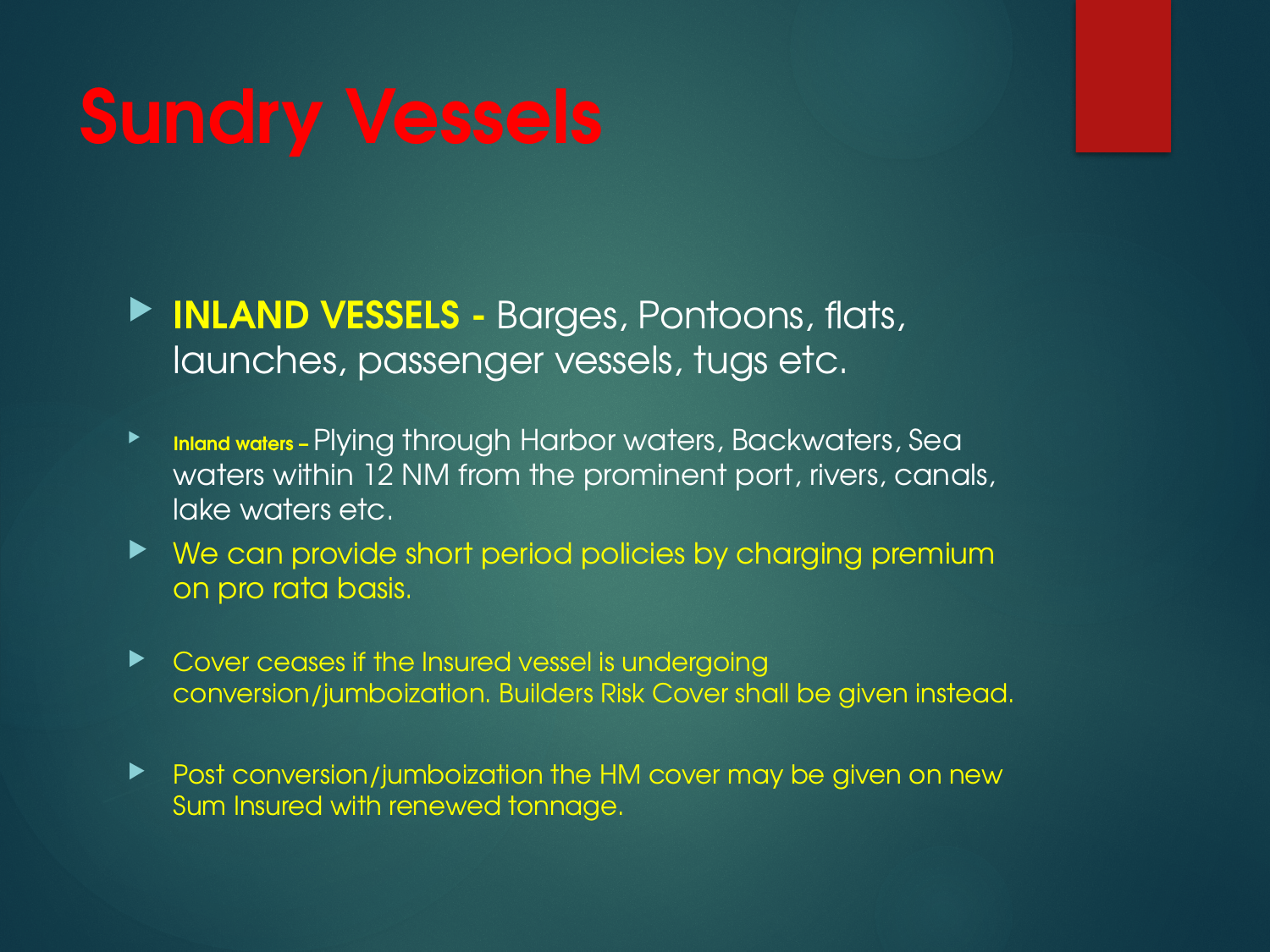

# Sundry Vessels
INLAND VESSELS - Barges, Pontoons, flats, launches, passenger vessels, tugs etc.

Inland waters – Plying through Harbor waters, Backwaters, Sea waters within 12 NM from the prominent port, rivers, canals, lake waters etc.
We can provide short period policies by charging premium on pro rata basis.

Cover ceases if the Insured vessel is undergoing conversion/jumboization. Builders Risk Cover shall be given instead.

Post conversion/jumboization the HM cover may be given on new Sum Insured with renewed tonnage.